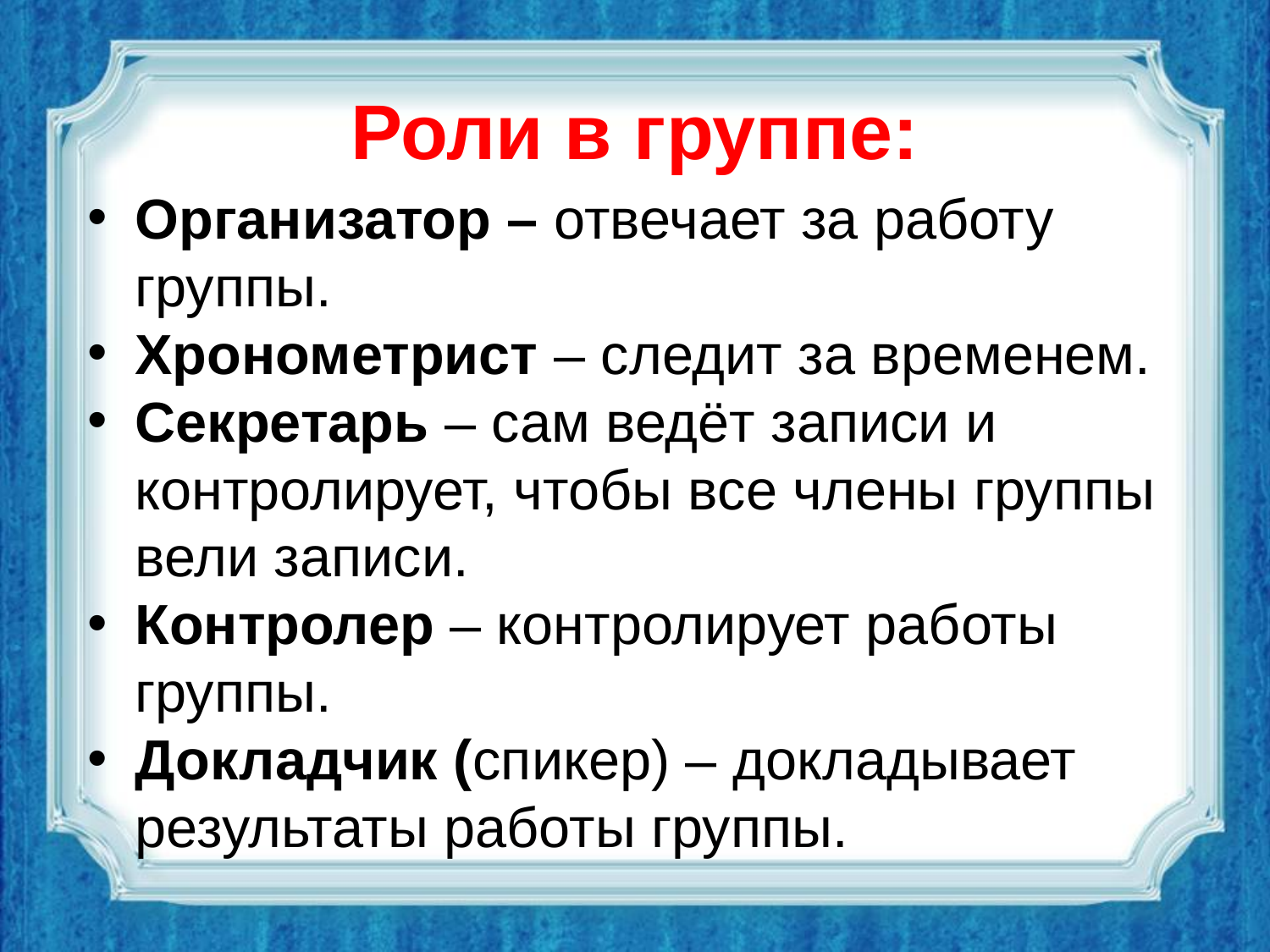

# Роли в группе:
Организатор – отвечает за работу группы.
Хронометрист – следит за временем.
Секретарь – сам ведёт записи и контролирует, чтобы все члены группы вели записи.
Контролер – контролирует работы группы.
Докладчик (спикер) – докладывает результаты работы группы.